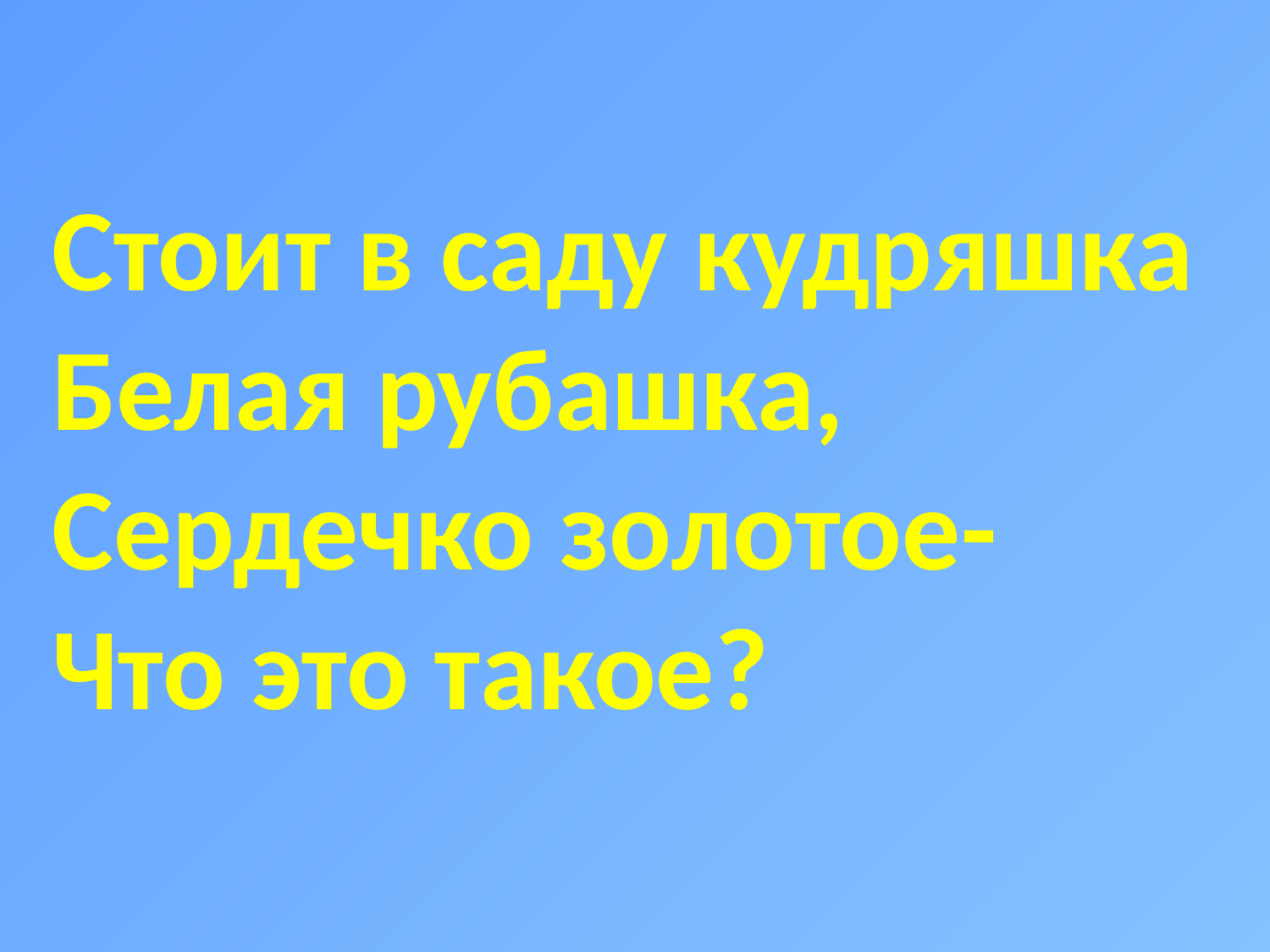

Стоит в саду кудряшка
Белая рубашка,
Сердечко золотое-
Что это такое?